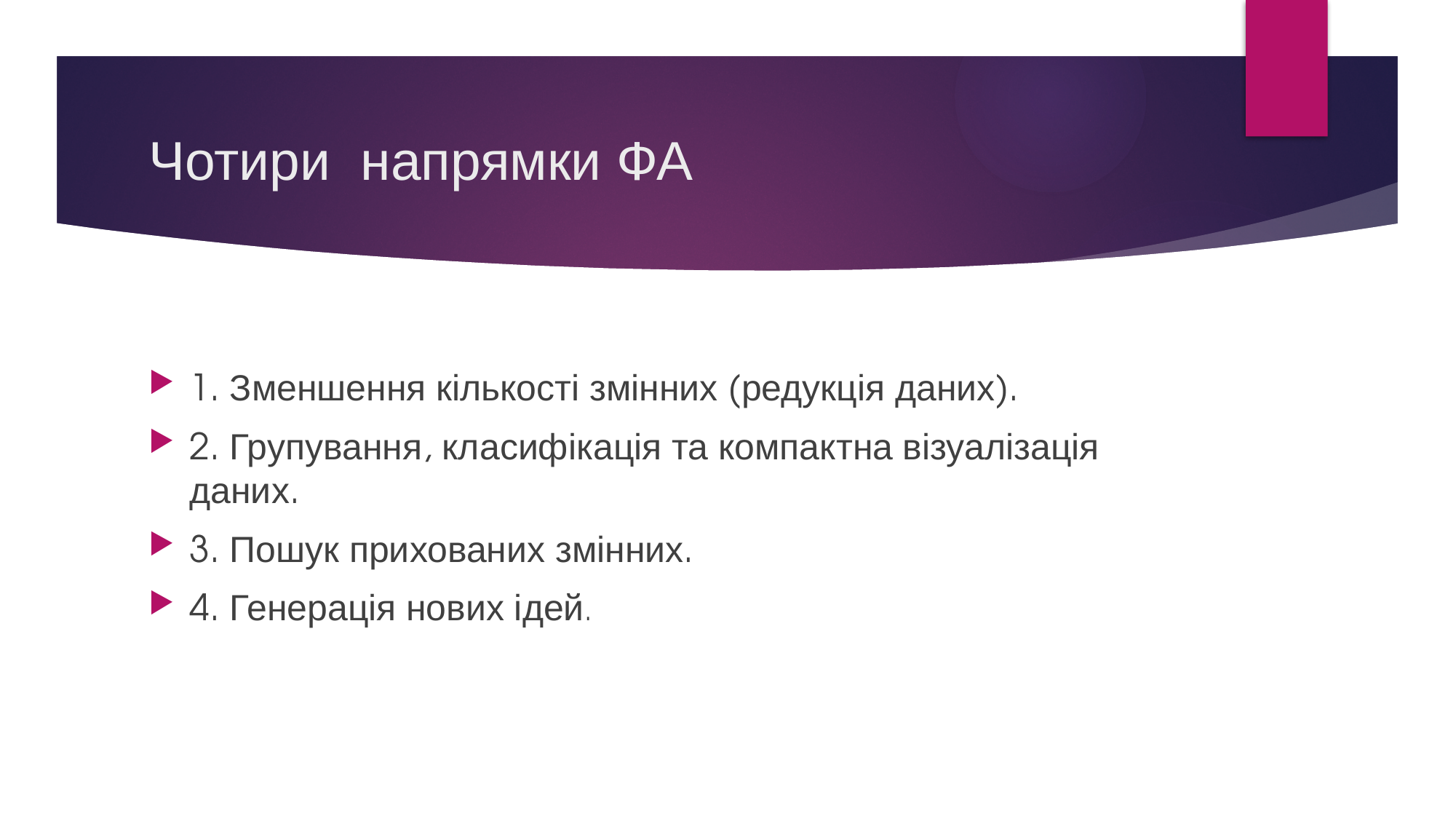

# Чотири  напрямки ФА

1. Зменшення кількості змінних (редукція даних).
2. Групування, класифікація та компактна візуалізація даних.
3. Пошук прихованих змінних.
4. Генерація нових ідей.